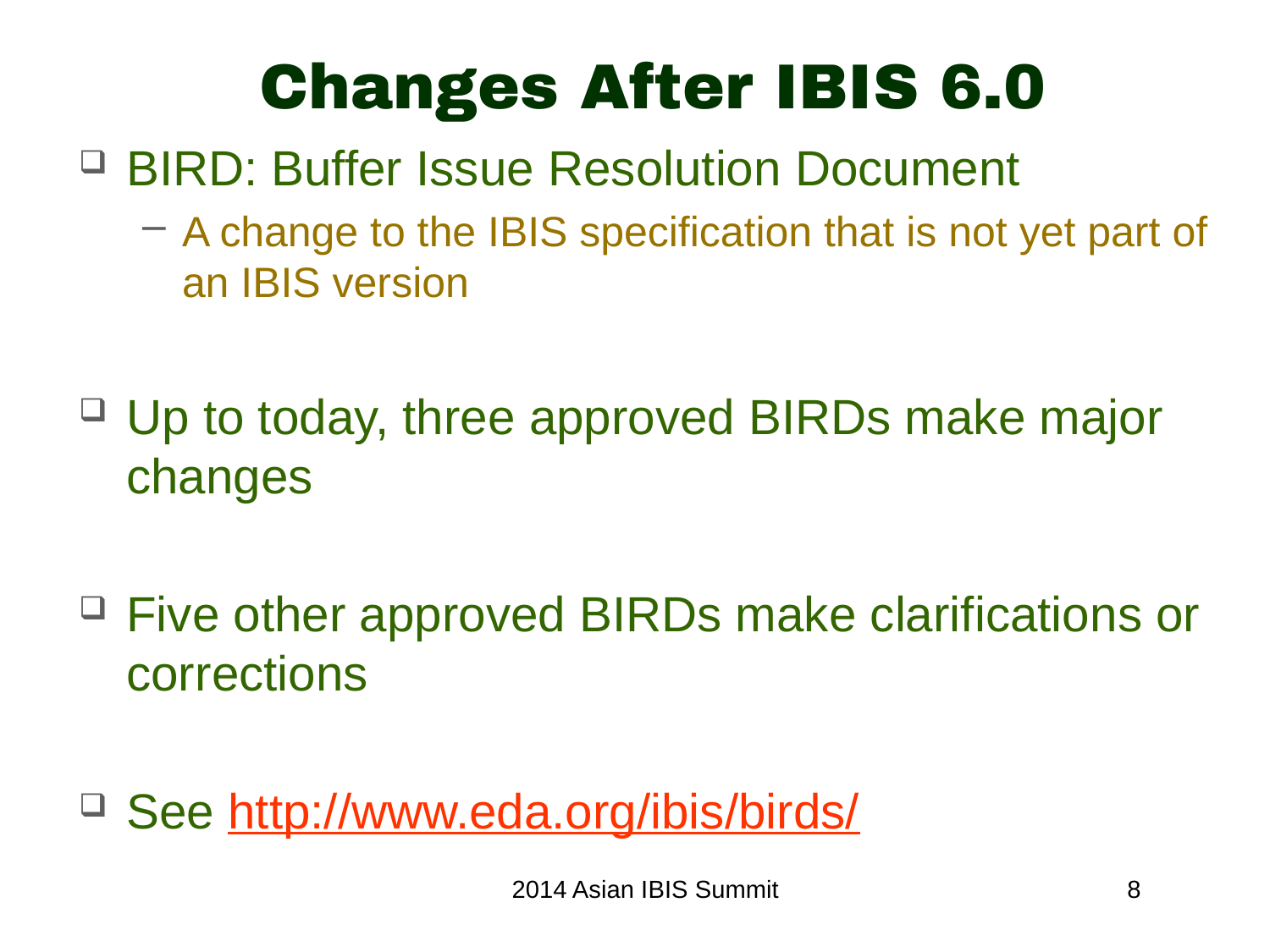

# Changes After IBIS 6.0
BIRD: Buffer Issue Resolution Document
A change to the IBIS specification that is not yet part of an IBIS version

Up to today, three approved BIRDs make major changes

Five other approved BIRDs make clarifications or corrections

See http://www.eda.org/ibis/birds/

2014 Asian IBIS Summit

8